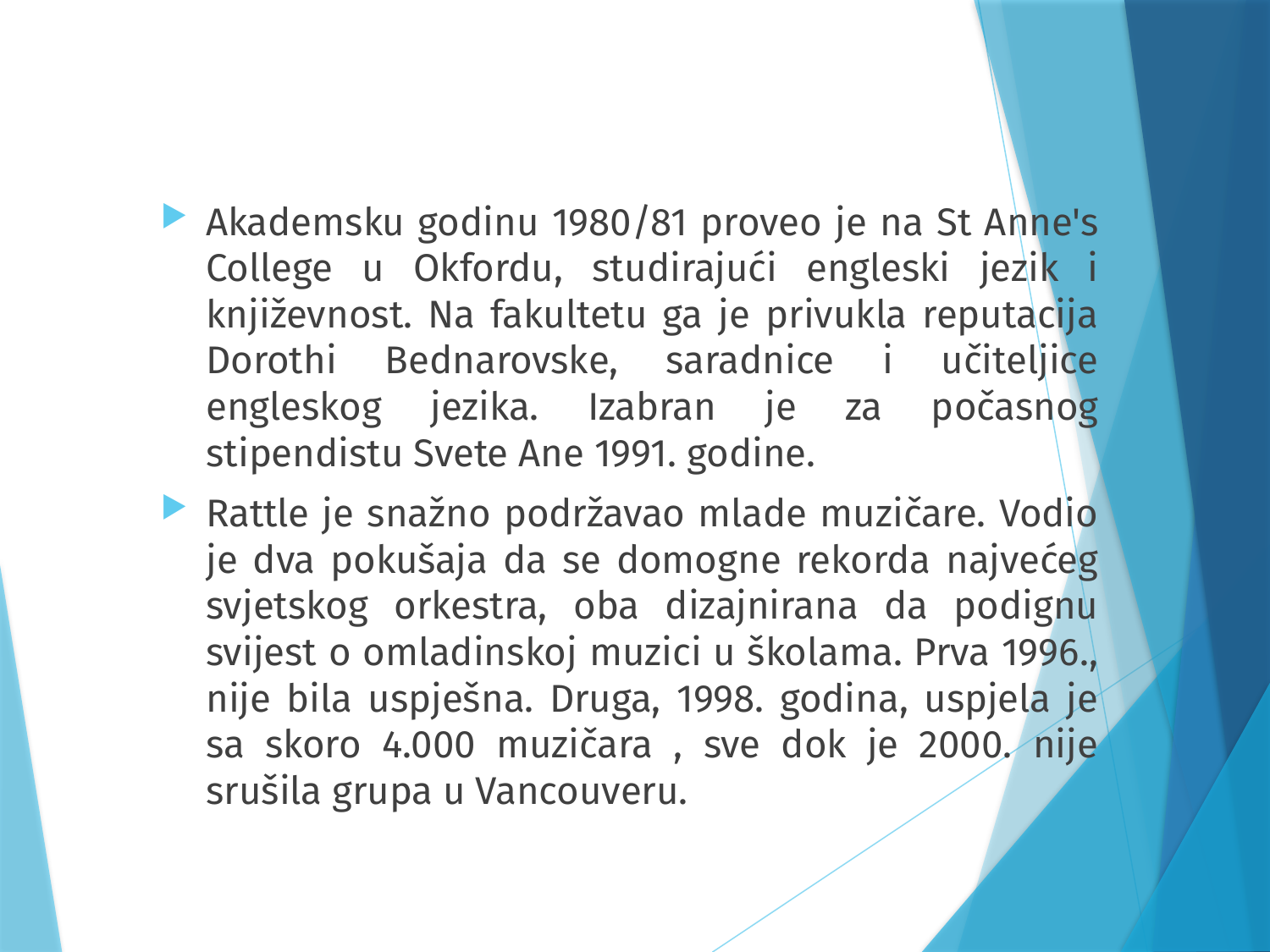

Akademsku godinu 1980/81 proveo je na St Anne's College u Okfordu, studirajući engleski jezik i književnost. Na fakultetu ga je privukla reputacija Dorothi Bednarovske, saradnice i učiteljice engleskog jezika. Izabran je za počasnog stipendistu Svete Ane 1991. godine.
Rattle je snažno podržavao mlade muzičare. Vodio je dva pokušaja da se domogne rekorda najvećeg svjetskog orkestra, oba dizajnirana da podignu svijest o omladinskoj muzici u školama. Prva 1996., nije bila uspješna. Druga, 1998. godina, uspjela je sa skoro 4.000 muzičara , sve dok je 2000. nije srušila grupa u Vancouveru.